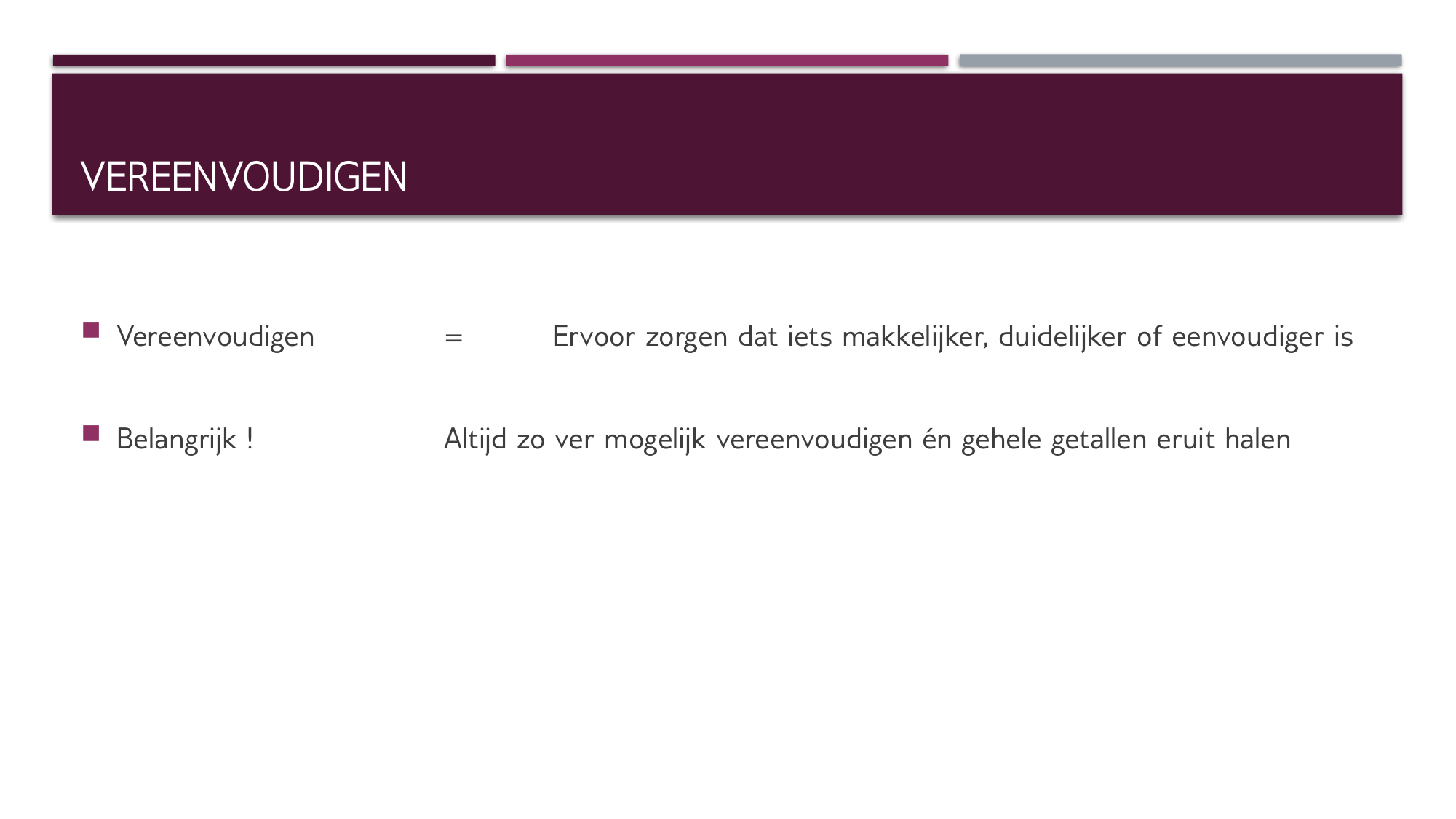

# Vereenvoudigen
Vereenvoudigen		=	Ervoor zorgen dat iets makkelijker, duidelijker of eenvoudiger is

Belangrijk !		Altijd zo ver mogelijk vereenvoudigen én gehele getallen eruit halen